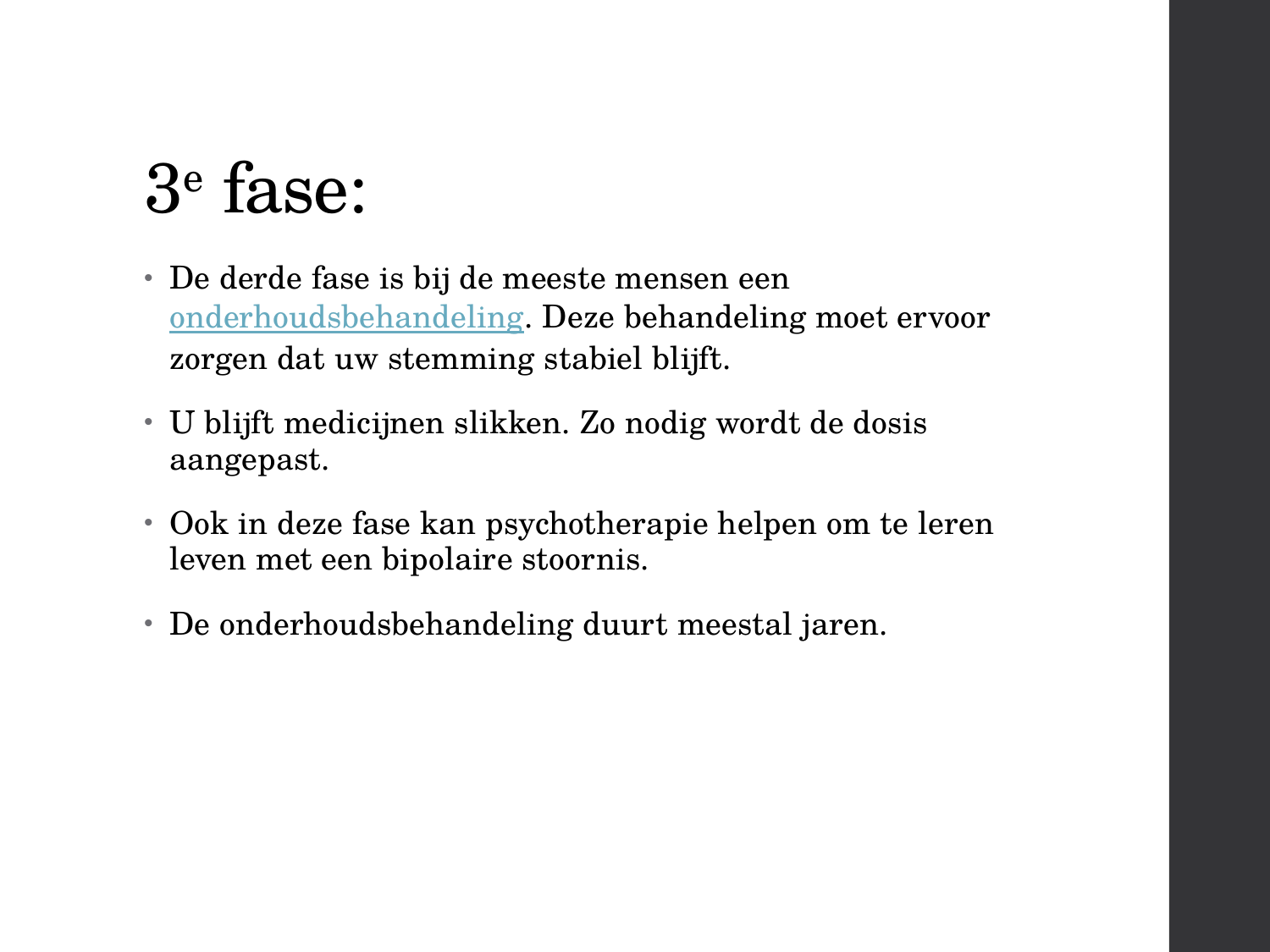

# 3e fase:
De derde fase is bij de meeste mensen een onderhoudsbehandeling. Deze behandeling moet ervoor zorgen dat uw stemming stabiel blijft.
U blijft medicijnen slikken. Zo nodig wordt de dosis aangepast.
Ook in deze fase kan psychotherapie helpen om te leren leven met een bipolaire stoornis.
De onderhoudsbehandeling duurt meestal jaren.